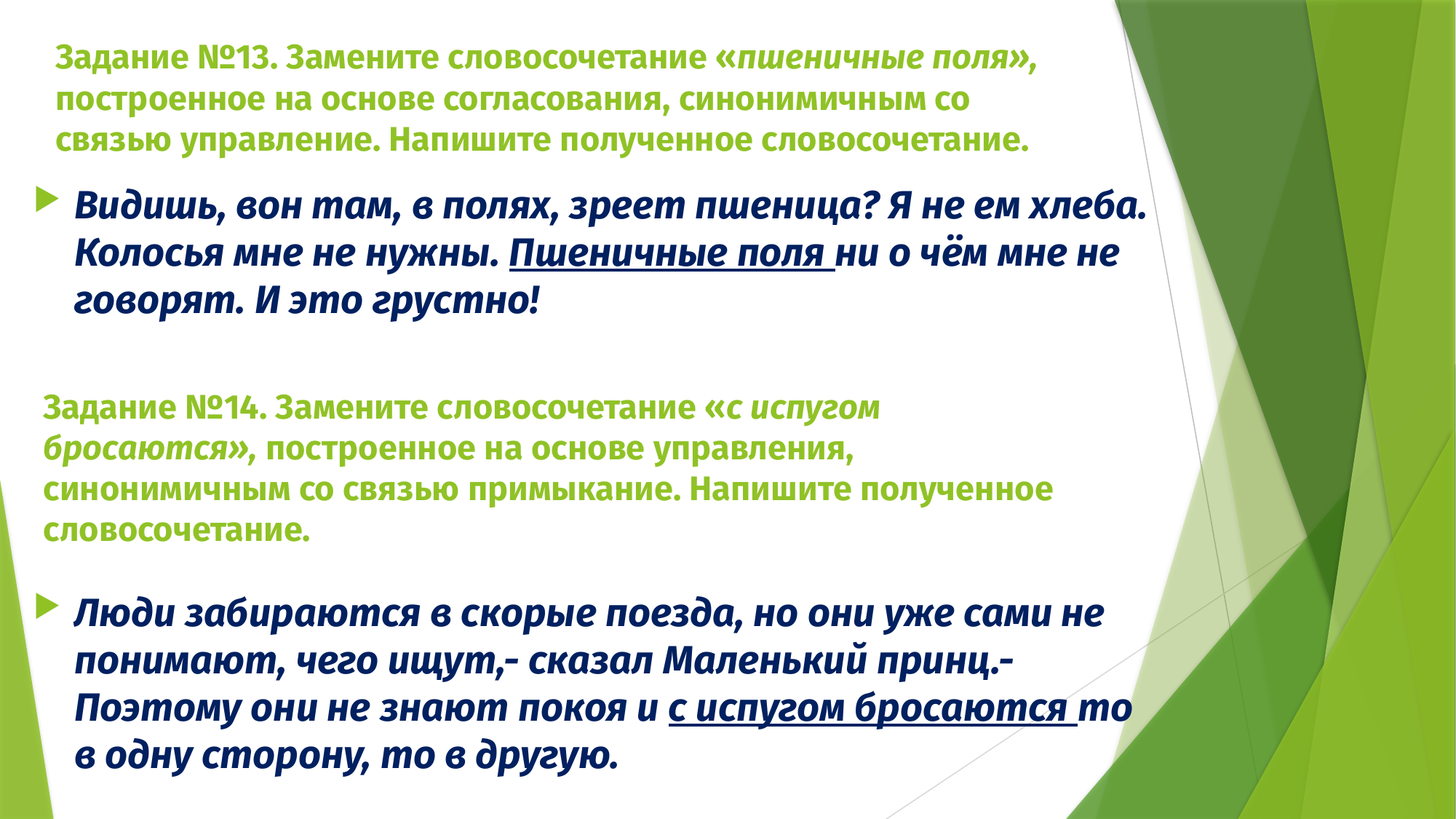

# Задание №13. Замените словосочетание «пшеничные поля», построенное на основе согласования, синонимичным со связью управление. Напишите полученное словосочетание.
Видишь, вон там, в полях, зреет пшеница? Я не ем хлеба. Колосья мне не нужны. Пшеничные поля ни о чём мне не говорят. И это грустно!

Люди забираются в скорые поезда, но они уже сами не понимают, чего ищут,- сказал Маленький принц.- Поэтому они не знают покоя и с испугом бросаются то в одну сторону, то в другую.
Задание №14. Замените словосочетание «с испугом бросаются», построенное на основе управления, синонимичным со связью примыкание. Напишите полученное словосочетание.